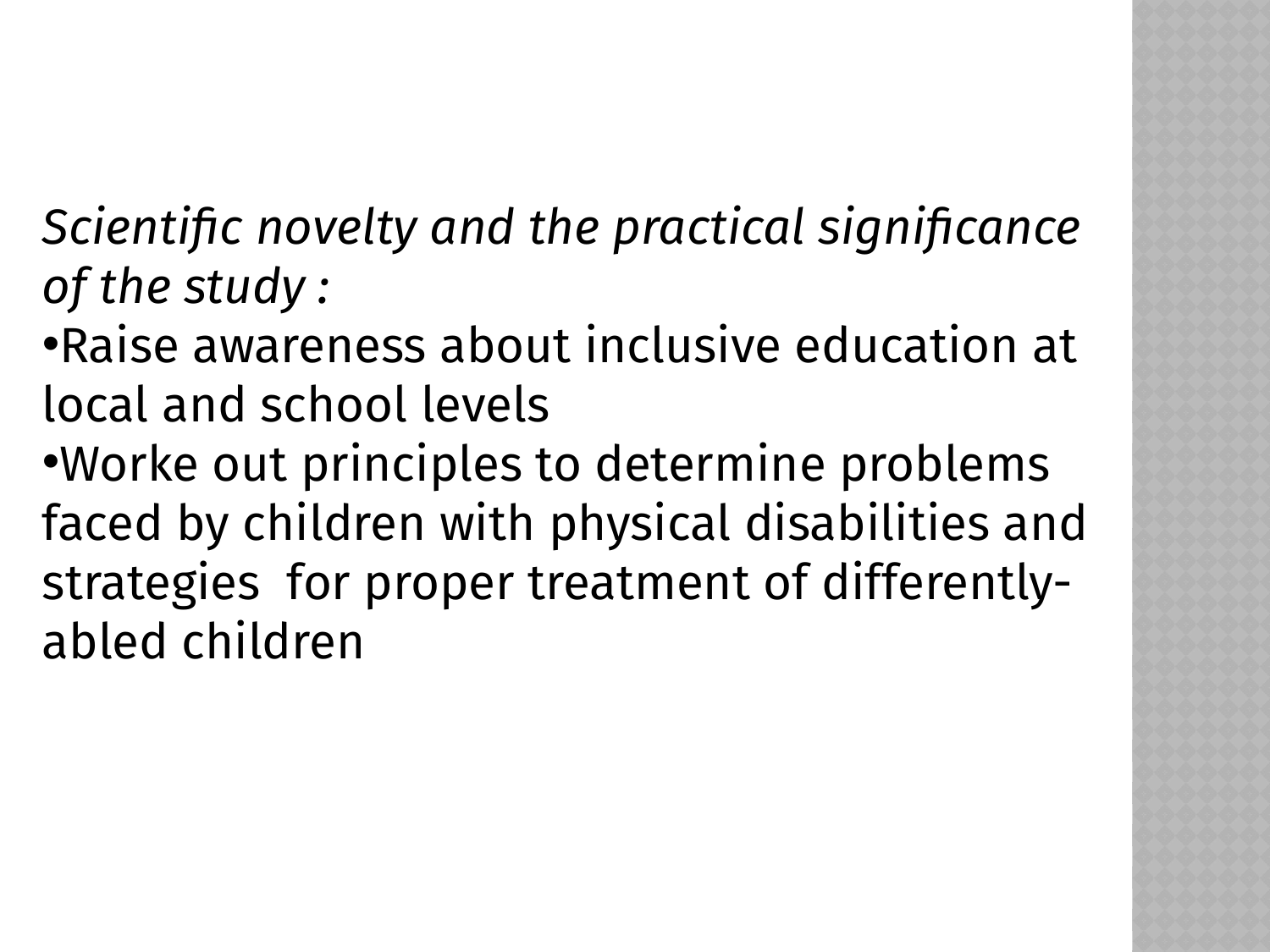

Scientific novelty and the practical significance of the study :
Raise awareness about inclusive education at local and school levels
Worke out principles to determine problems faced by children with physical disabilities and  strategies  for proper treatment of differently-abled children